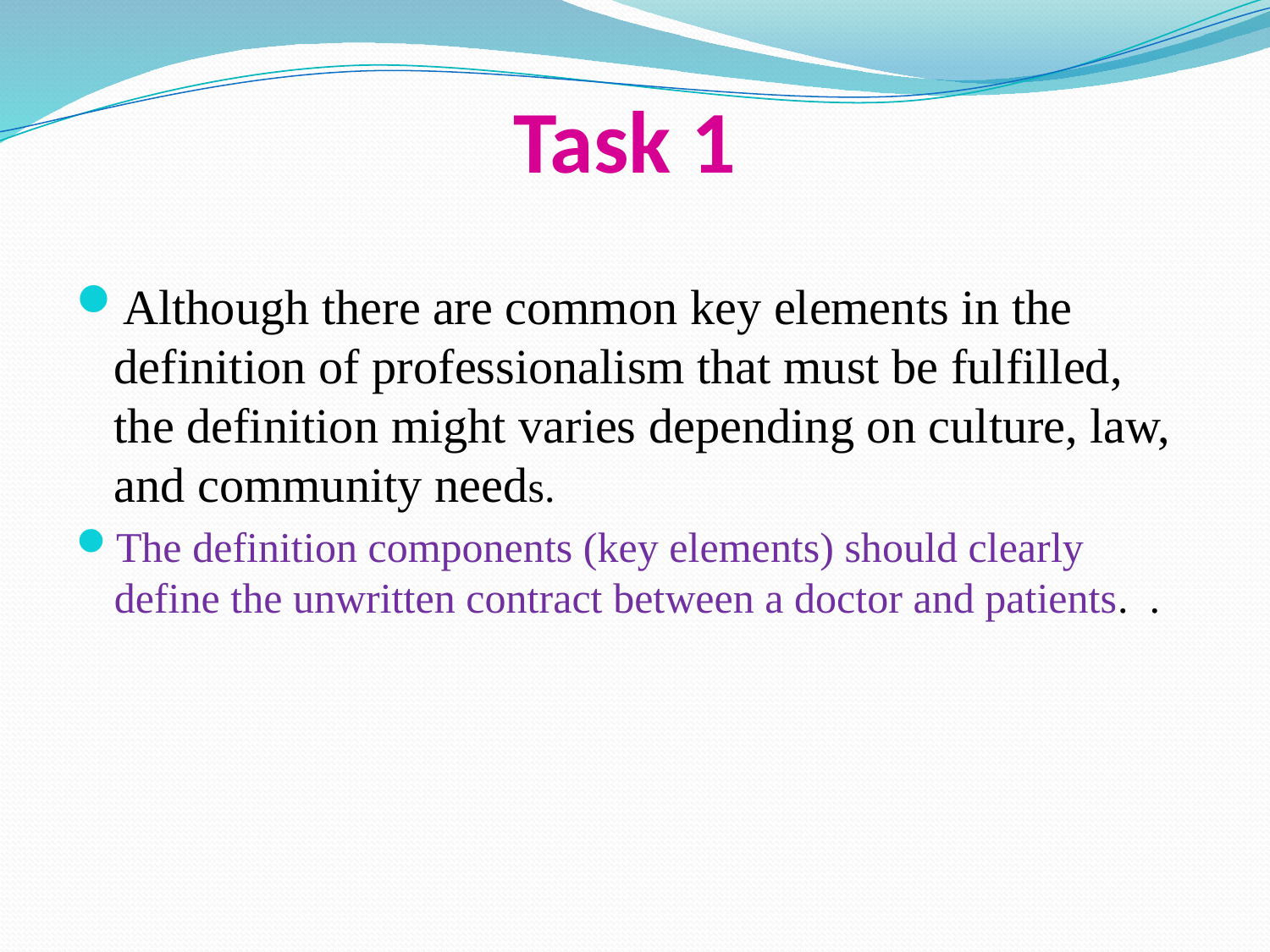

# Task 1
Although there are common key elements in the definition of professionalism that must be fulfilled, the definition might varies depending on culture, law, and community needs.
The definition components (key elements) should clearly define the unwritten contract between a doctor and patients.  .